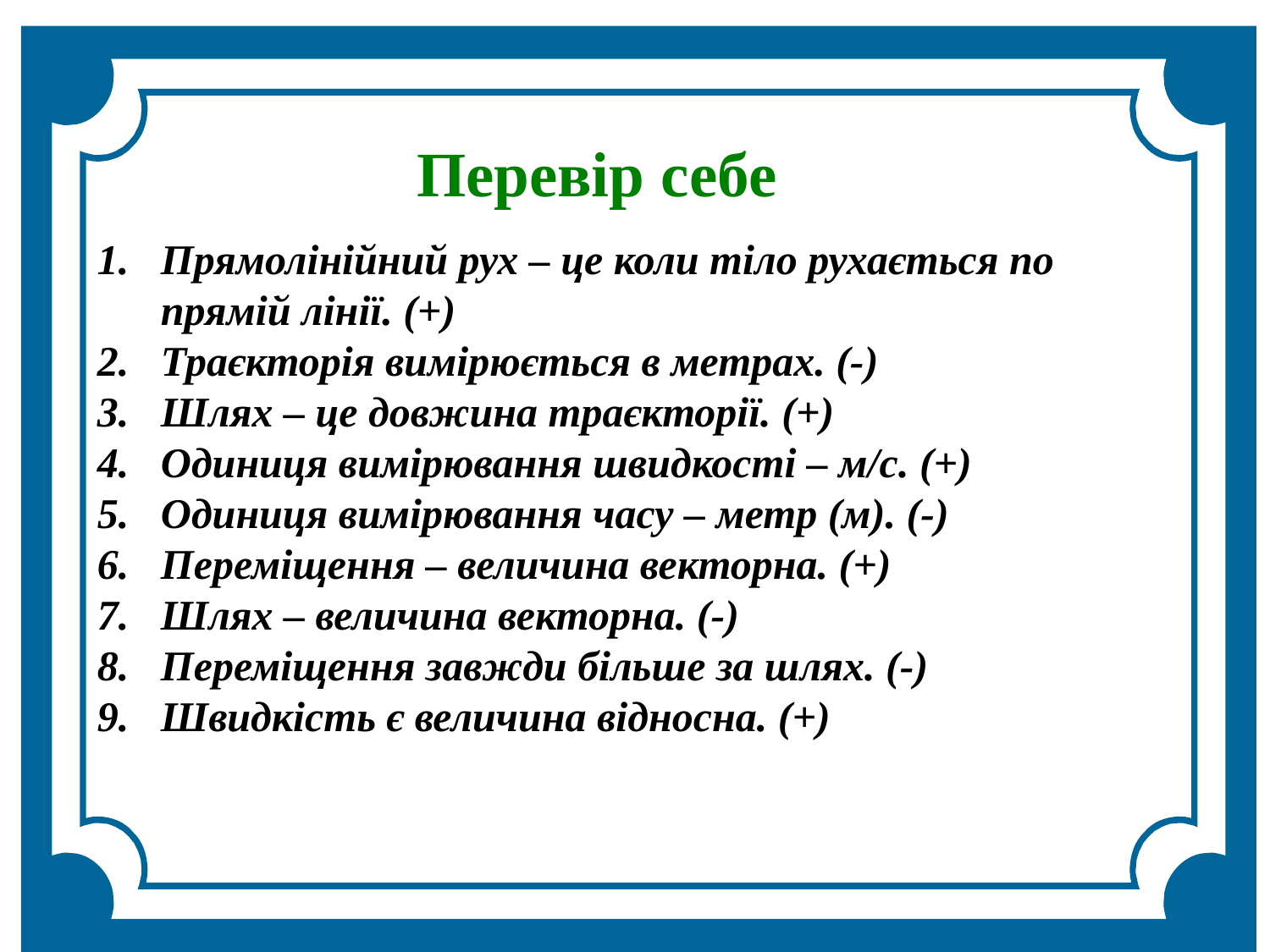

Перевір себе

Прямолінійний рух – це коли тіло рухається по прямій лінії. (+)
Траєкторія вимірюється в метрах. (-)
Шлях – це довжина траєкторії. (+)
Одиниця вимірювання швидкості – м/с. (+)
Одиниця вимірювання часу – метр (м). (-)
Переміщення – величина векторна. (+)
Шлях – величина векторна. (-)
Переміщення завжди більше за шлях. (-)
Швидкість є величина відносна. (+)